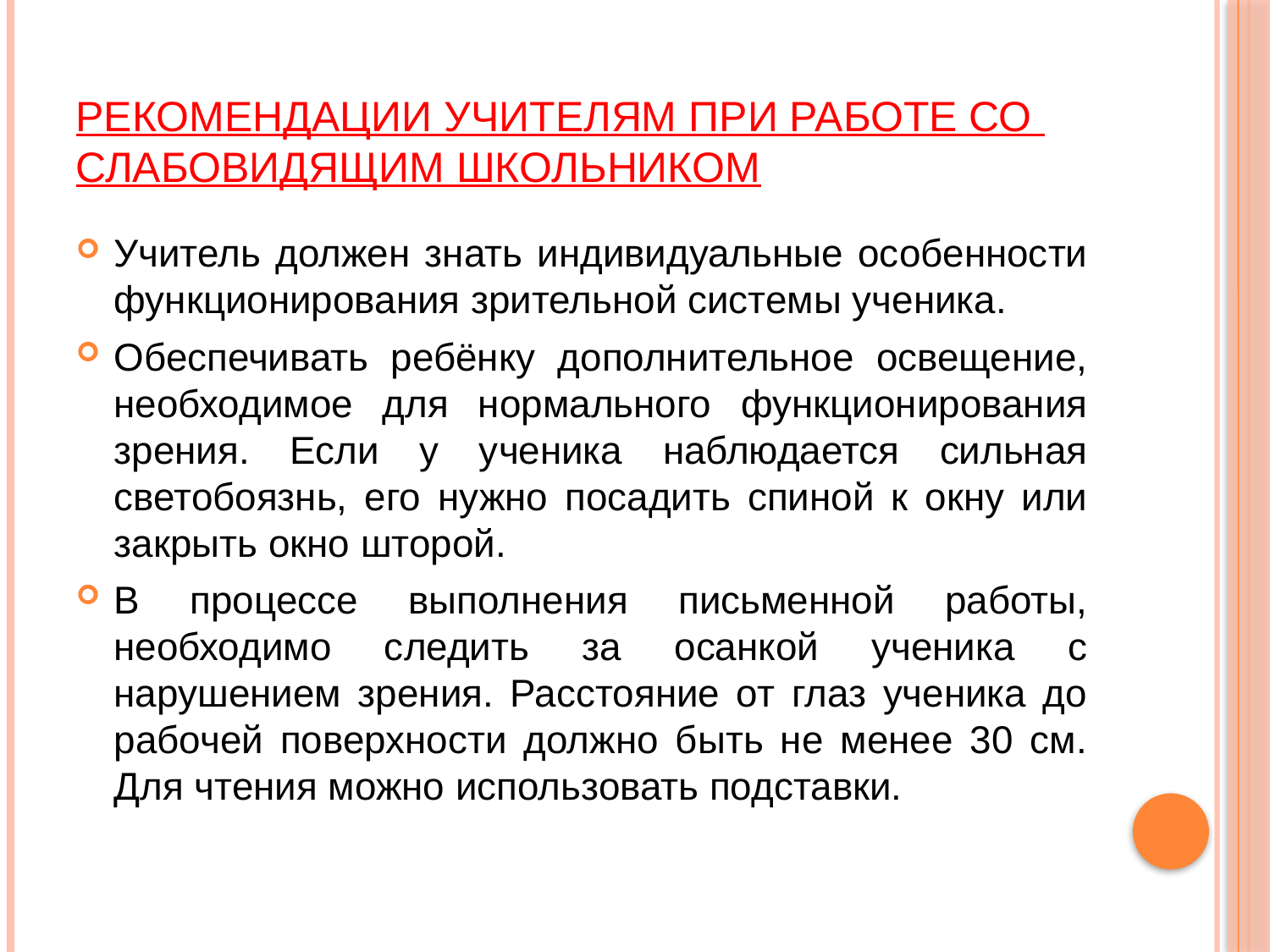

# Рекомендации учителям при работе со  слабовидящим школьником
Учитель должен знать индивидуальные особенности функционирования зрительной системы ученика.
Обеспечивать ребёнку дополнительное освещение, необходимое для нормального функционирования зрения. Если у ученика наблюдается сильная светобоязнь, его нужно посадить спиной к окну или закрыть окно шторой.
В процессе выполнения письменной работы, необходимо следить за осанкой ученика с нарушением зрения. Расстояние от глаз ученика до рабочей поверхности должно быть не менее 30 см. Для чтения можно использовать подставки.